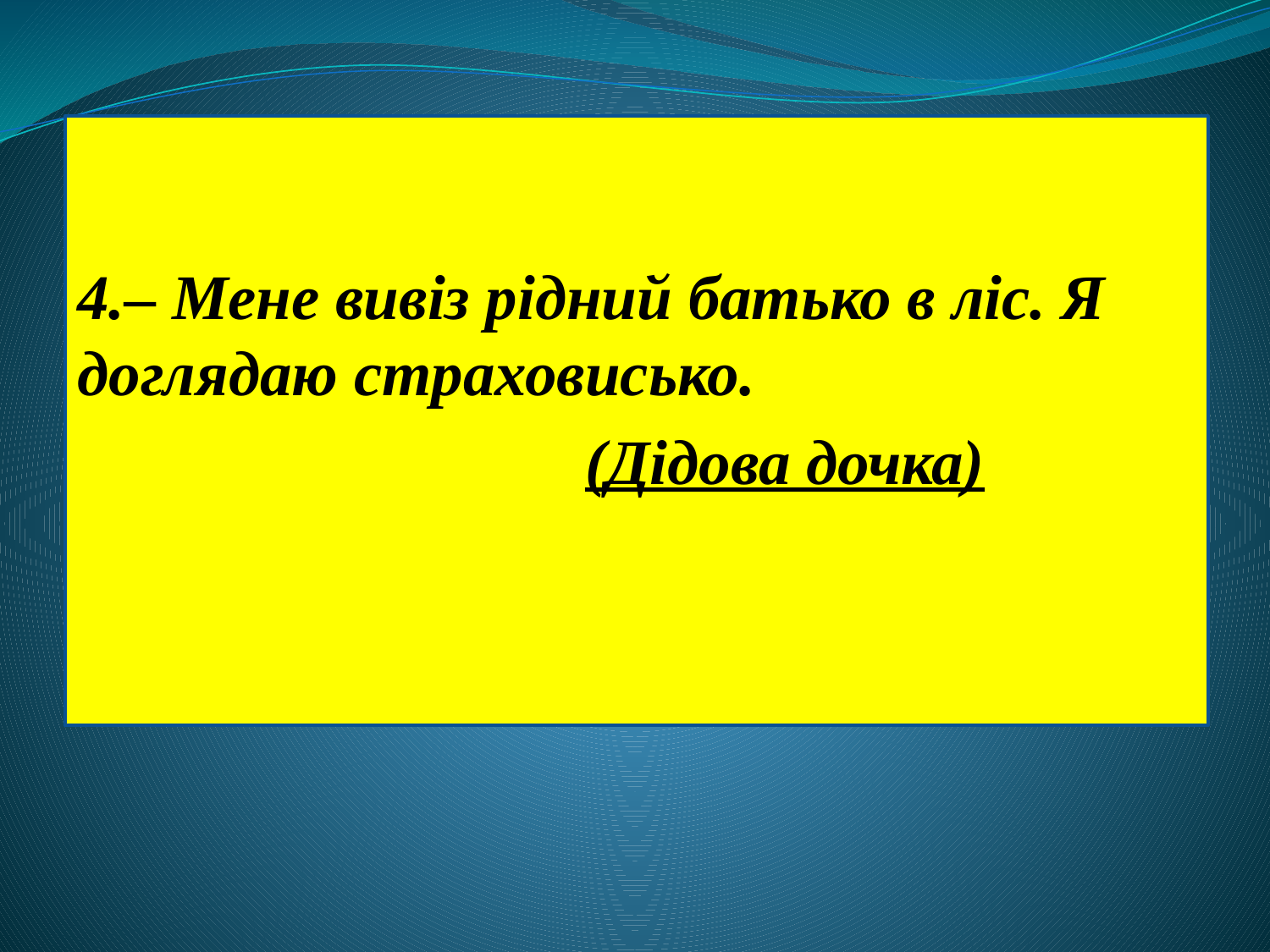

4.– Мене вивіз рідний батько в ліс. Я доглядаю страховисько.
				(Дідова дочка)